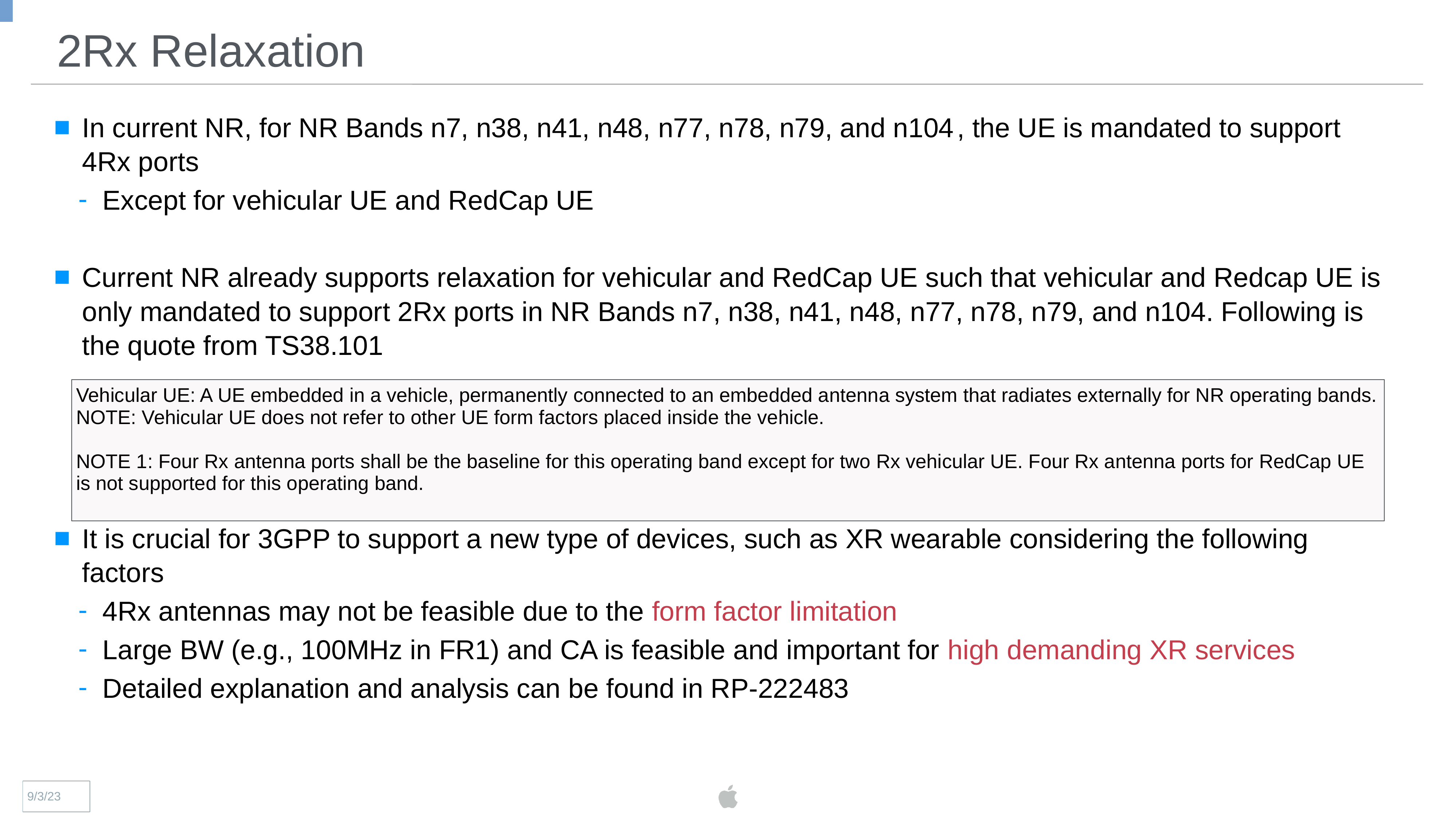

2Rx Relaxation
In current NR, for NR Bands n7, n38, n41, n48, n77, n78, n79, and n104 , the UE is mandated to support 4Rx ports
Except for vehicular UE and RedCap UE

Current NR already supports relaxation for vehicular and RedCap UE such that vehicular and Redcap UE is only mandated to support 2Rx ports in NR Bands n7, n38, n41, n48, n77, n78, n79, and n104. Following is the quote from TS38.101

It is crucial for 3GPP to support a new type of devices, such as XR wearable considering the following factors
4Rx antennas may not be feasible due to the form factor limitation
Large BW (e.g., 100MHz in FR1) and CA is feasible and important for high demanding XR services
Detailed explanation and analysis can be found in RP-222483
| Vehicular UE: A UE embedded in a vehicle, permanently connected to an embedded antenna system that radiates externally for NR operating bands. NOTE: Vehicular UE does not refer to other UE form factors placed inside the vehicle. NOTE 1: Four Rx antenna ports shall be the baseline for this operating band except for two Rx vehicular UE. Four Rx antenna ports for RedCap UE is not supported for this operating band. |
| --- |
9